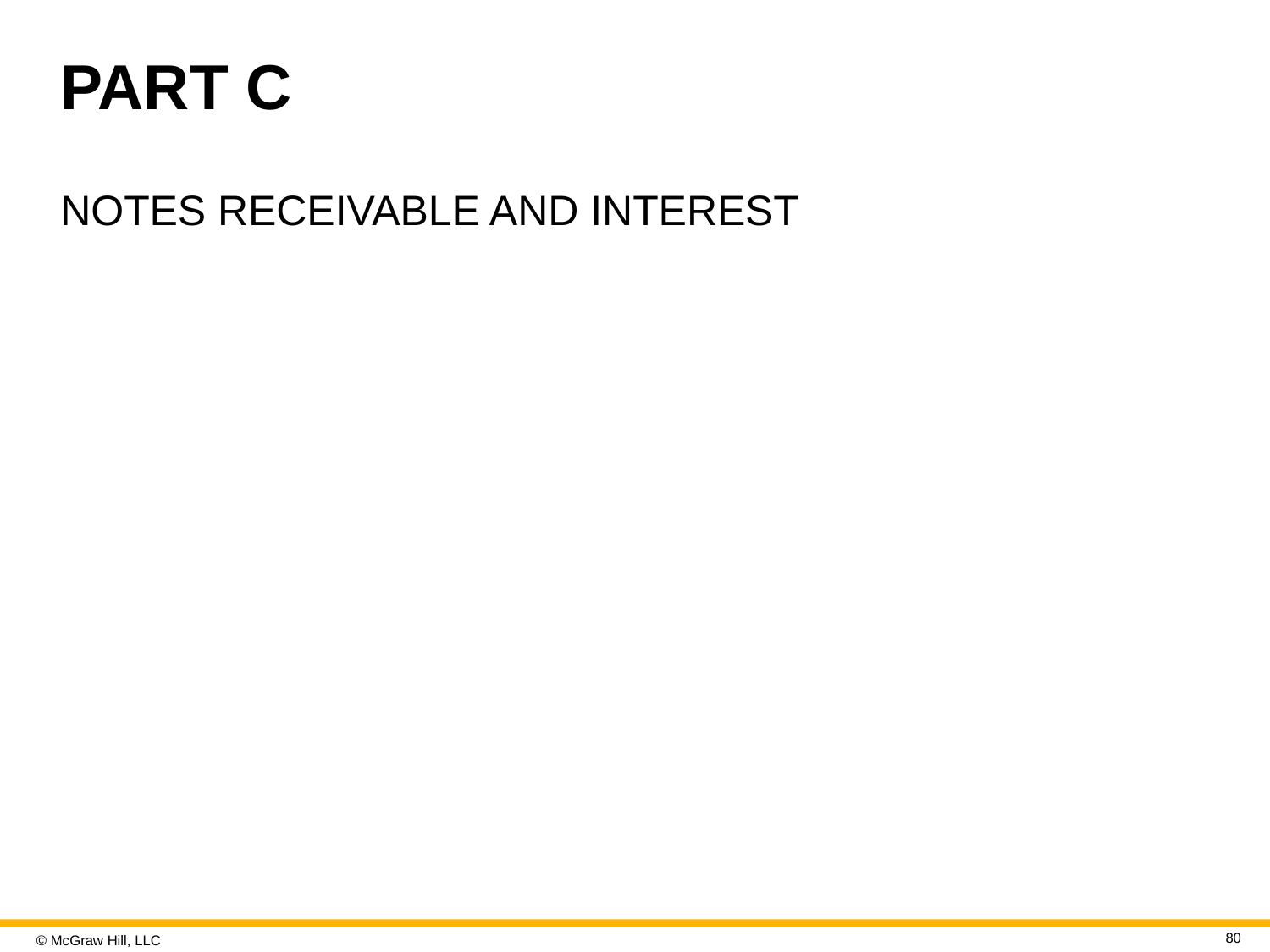

# PART C
NOTES RECEIVABLE AND INTEREST
80